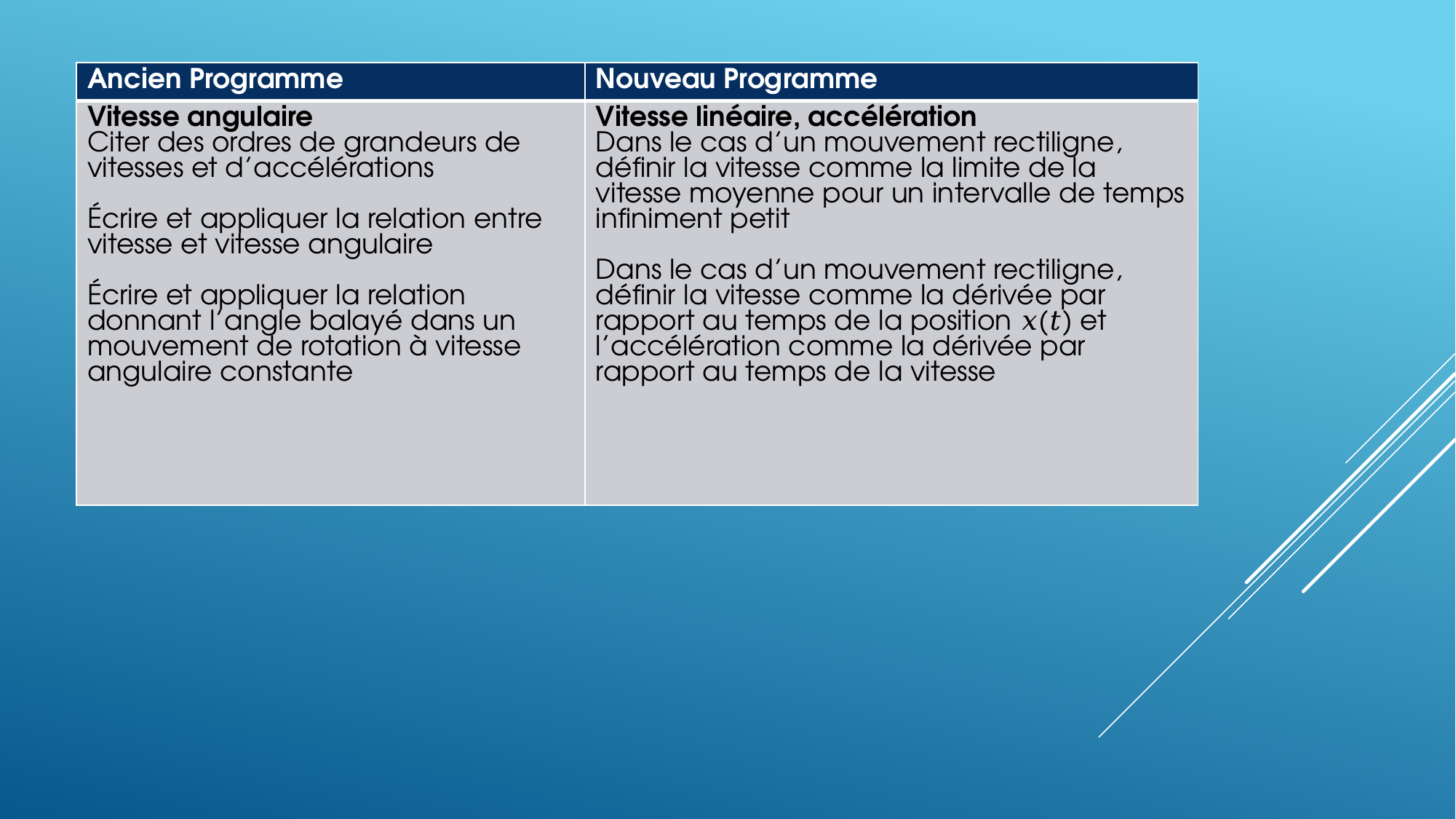

| Ancien Programme | Nouveau Programme |
| --- | --- |
| Vitesse angulaire Citer des ordres de grandeurs de vitesses et d’accélérations Écrire et appliquer la relation entre vitesse et vitesse angulaire Écrire et appliquer la relation donnant l’angle balayé dans un mouvement de rotation à vitesse angulaire constante | Vitesse linéaire, accélération Dans le cas d’un mouvement rectiligne, définir la vitesse comme la limite de la vitesse moyenne pour un intervalle de temps infiniment petit Dans le cas d’un mouvement rectiligne, définir la vitesse comme la dérivée par rapport au temps de la position 𝑥(𝑡) et l’accélération comme la dérivée par rapport au temps de la vitesse |